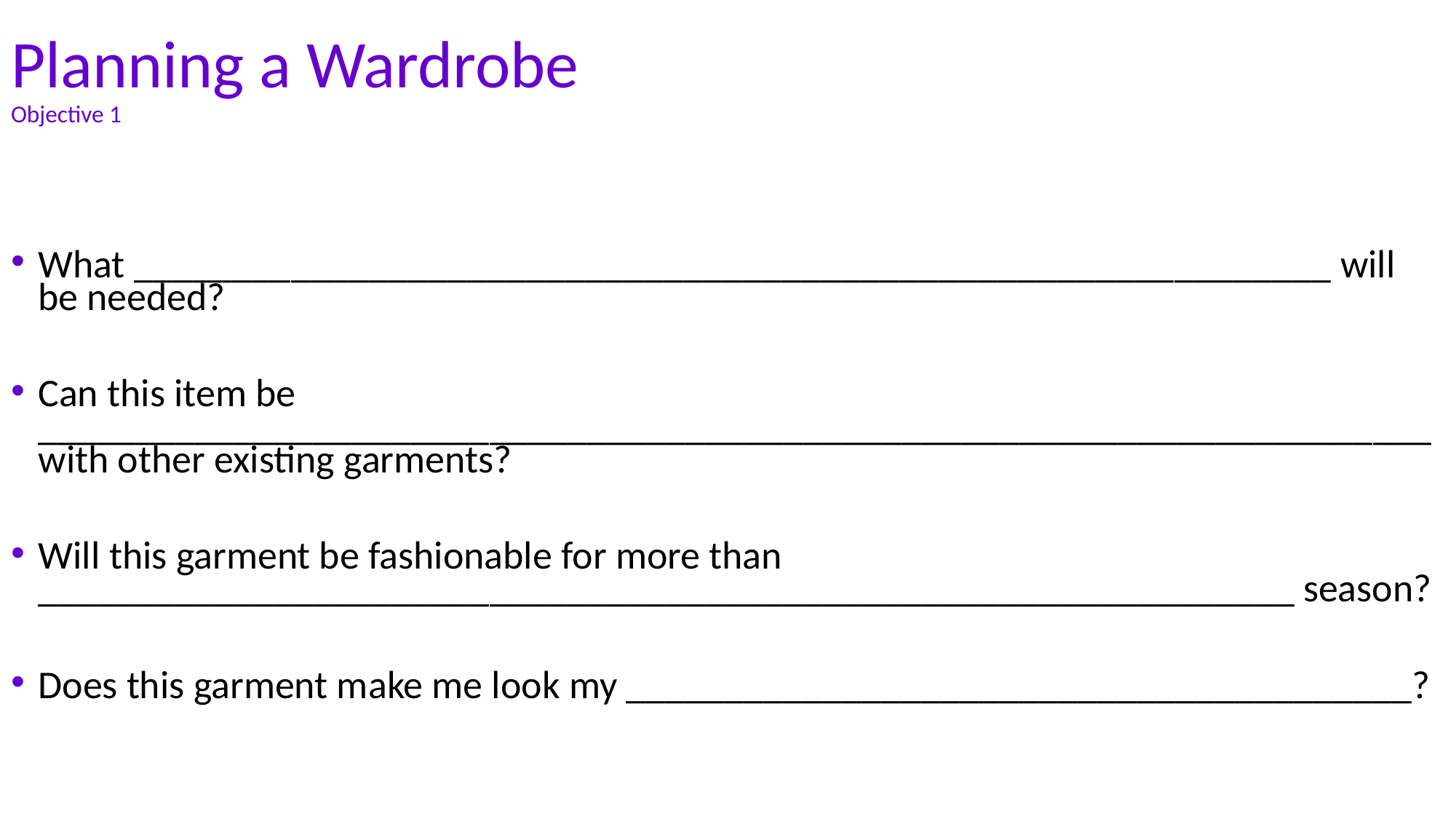

# Planning a Wardrobe Objective 1
What _____________________________________________________________ will be needed?

Can this item be _______________________________________________________________________ with other existing garments?

Will this garment be fashionable for more than ________________________________________________________________ season?

Does this garment make me look my ________________________________________?